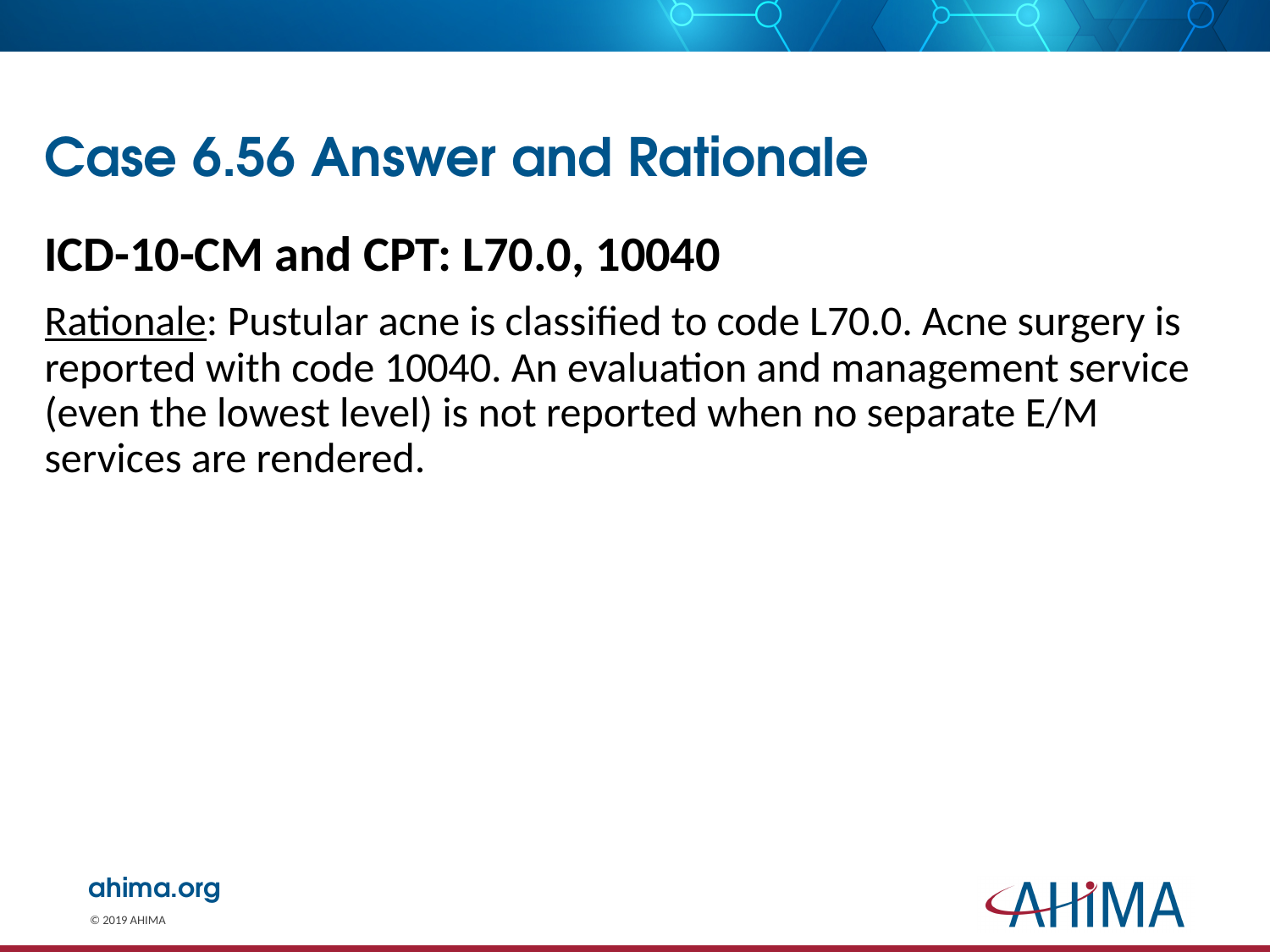

# Case 6.56 Answer and Rationale
ICD-10-CM and CPT: L70.0, 10040
Rationale: Pustular acne is classified to code L70.0. Acne surgery is reported with code 10040. An evaluation and management service (even the lowest level) is not reported when no separate E/M services are rendered.